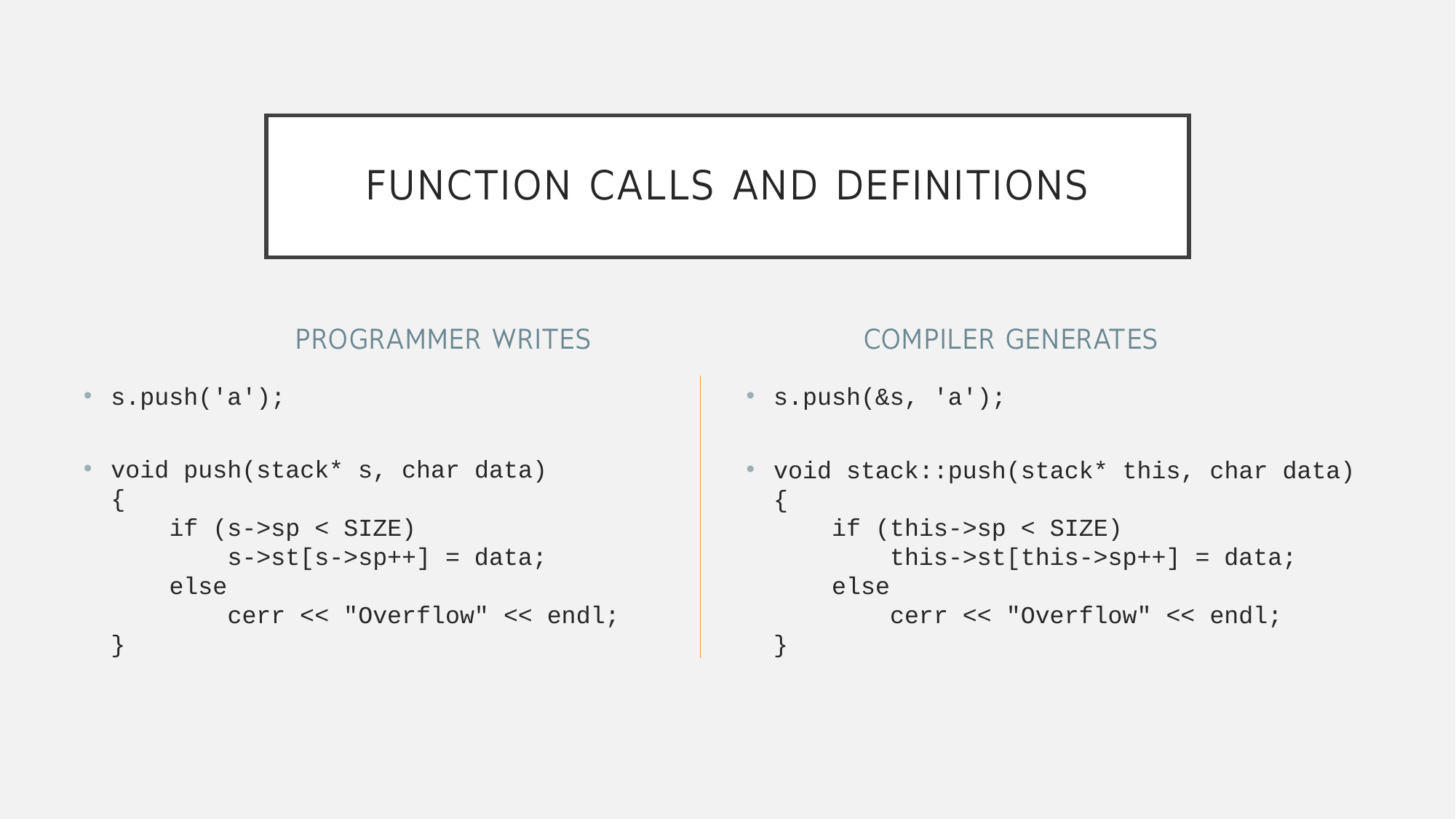

# Function Calls and Definitions
Programmer Writes
Compiler Generates
s.push(&s, 'a');

void stack::push(stack* this, char data)
{
    if (this->sp < SIZE)
        this->st[this->sp++] = data;
    else
        cerr << "Overflow" << endl;
}
s.push('a');

void push(stack* s, char data)
{
    if (s->sp < SIZE)
        s->st[s->sp++] = data;
    else
        cerr << "Overflow" << endl;
}